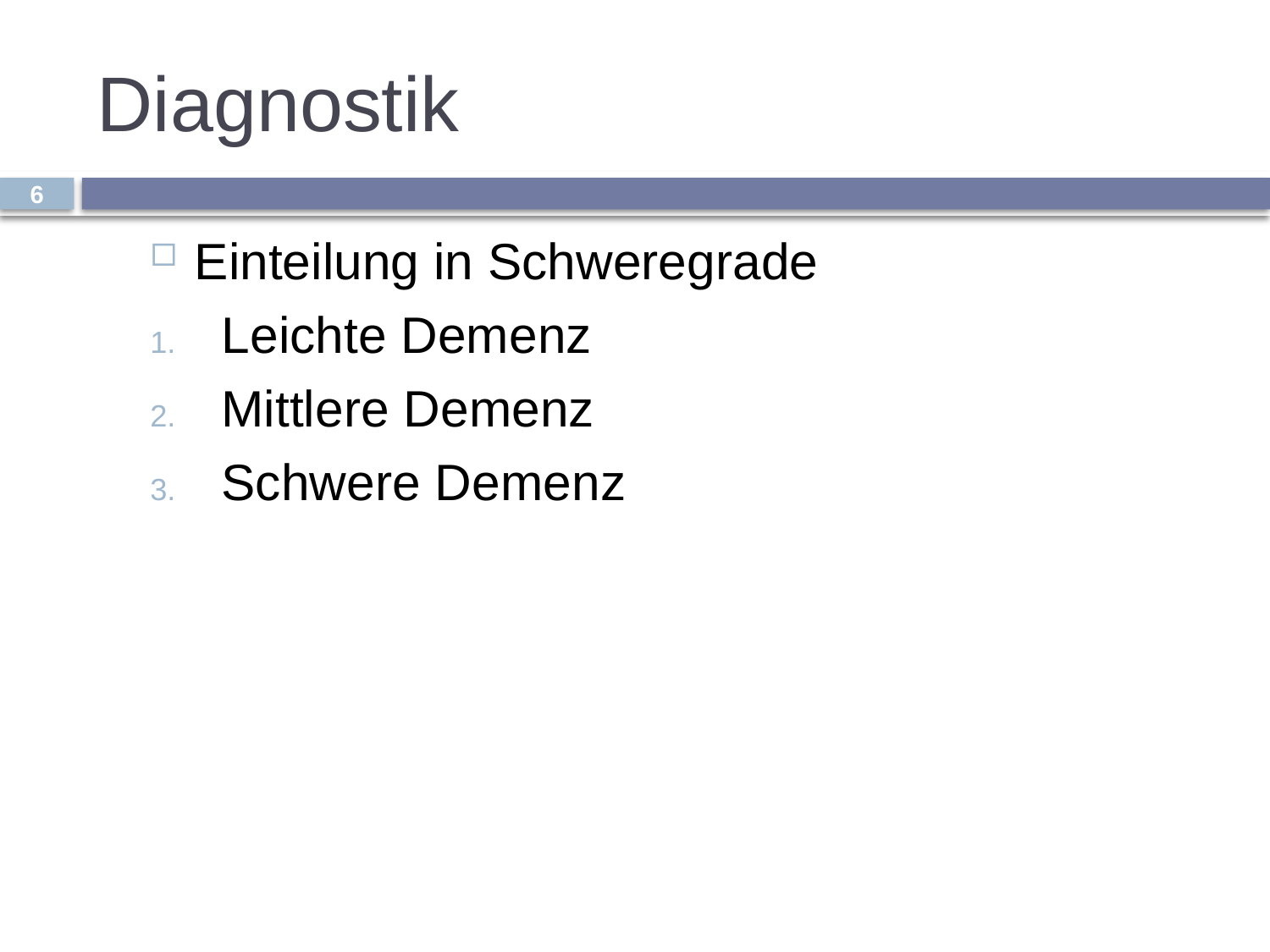

# Diagnostik
6
Einteilung in Schweregrade
Leichte Demenz
Mittlere Demenz
Schwere Demenz